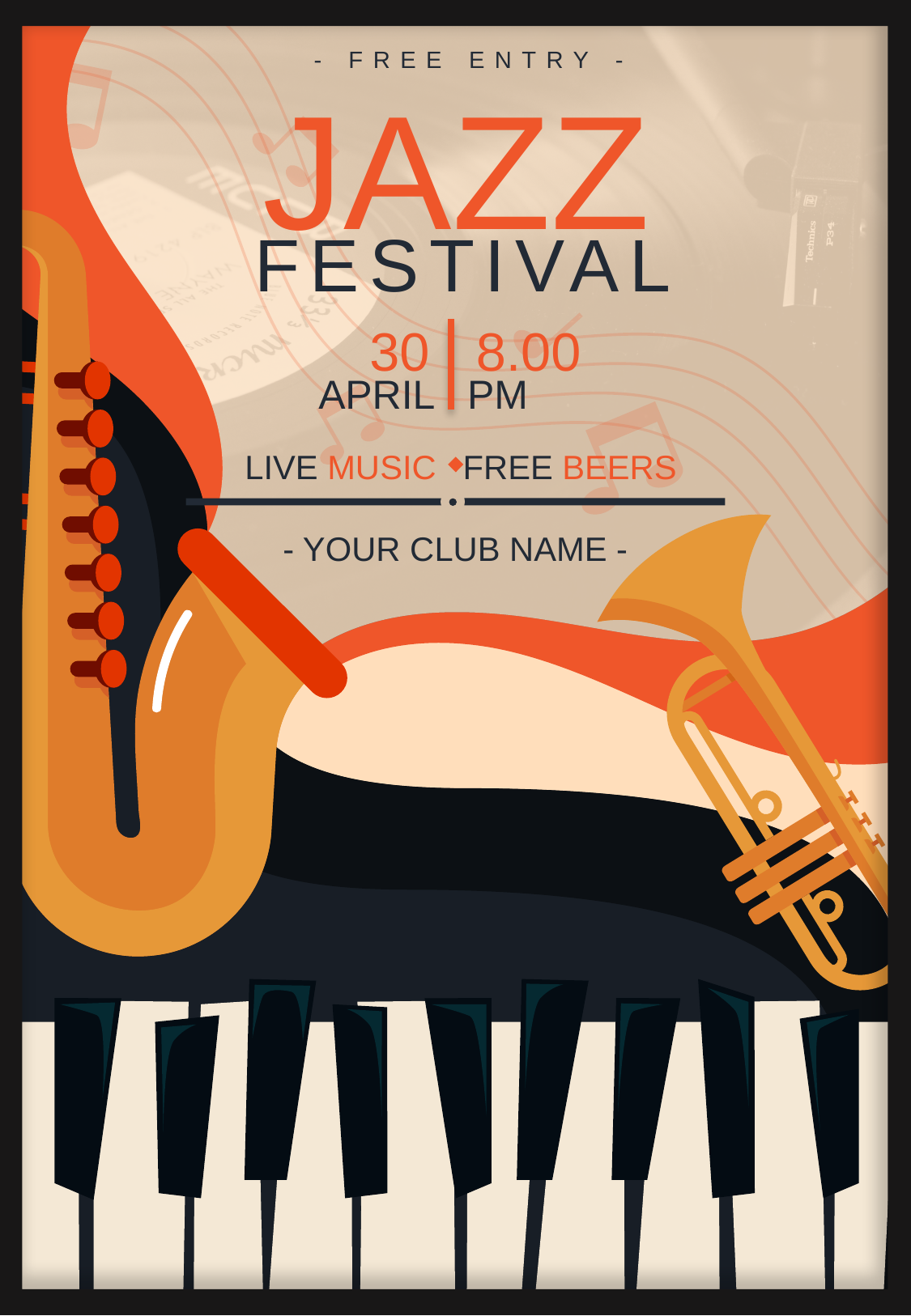

- FREE ENTRY -
JAZZ

FESTIVAL

30
8.00
APRIL
PM
LIVE MUSIC
FREE BEERS

- YOUR CLUB NAME -